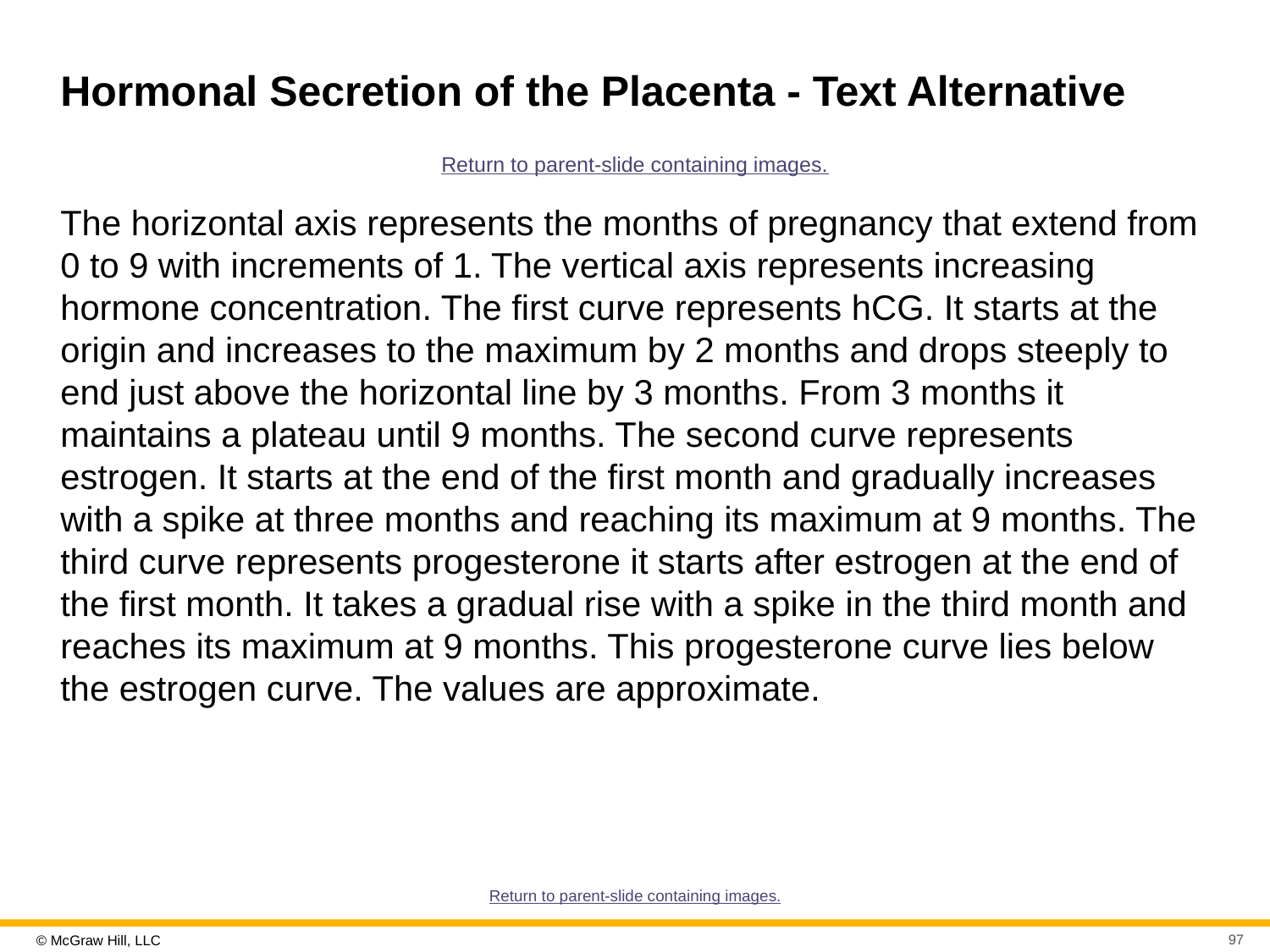

# Hormonal Secretion of the Placenta - Text Alternative
Return to parent-slide containing images.
The horizontal axis represents the months of pregnancy that extend from 0 to 9 with increments of 1. The vertical axis represents increasing hormone concentration. The first curve represents hCG. It starts at the origin and increases to the maximum by 2 months and drops steeply to end just above the horizontal line by 3 months. From 3 months it maintains a plateau until 9 months. The second curve represents estrogen. It starts at the end of the first month and gradually increases with a spike at three months and reaching its maximum at 9 months. The third curve represents progesterone it starts after estrogen at the end of the first month. It takes a gradual rise with a spike in the third month and reaches its maximum at 9 months. This progesterone curve lies below the estrogen curve. The values are approximate.
Return to parent-slide containing images.
97